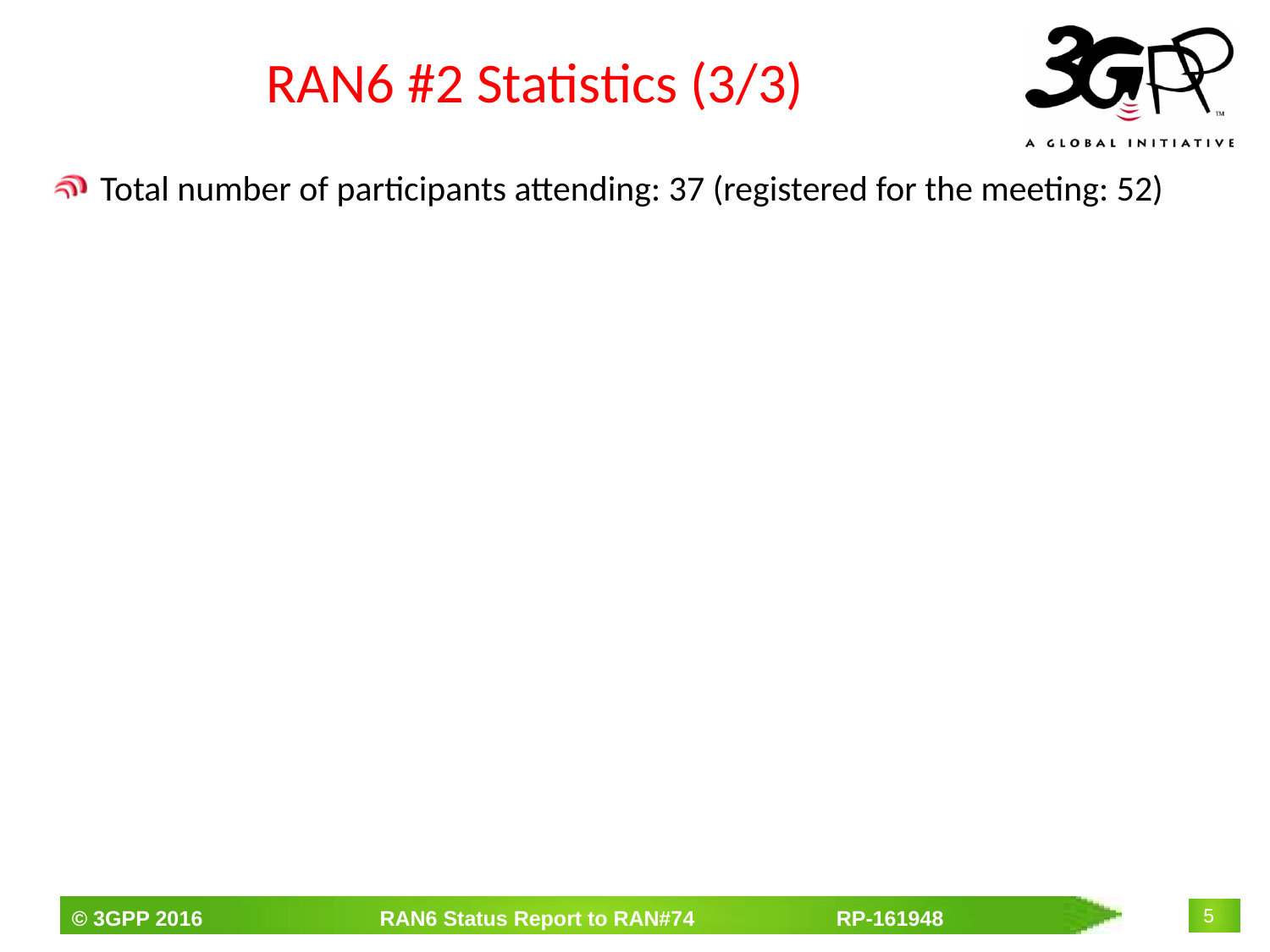

# RAN6 #2 Statistics (3/3)
Total number of participants attending: 37 (registered for the meeting: 52)